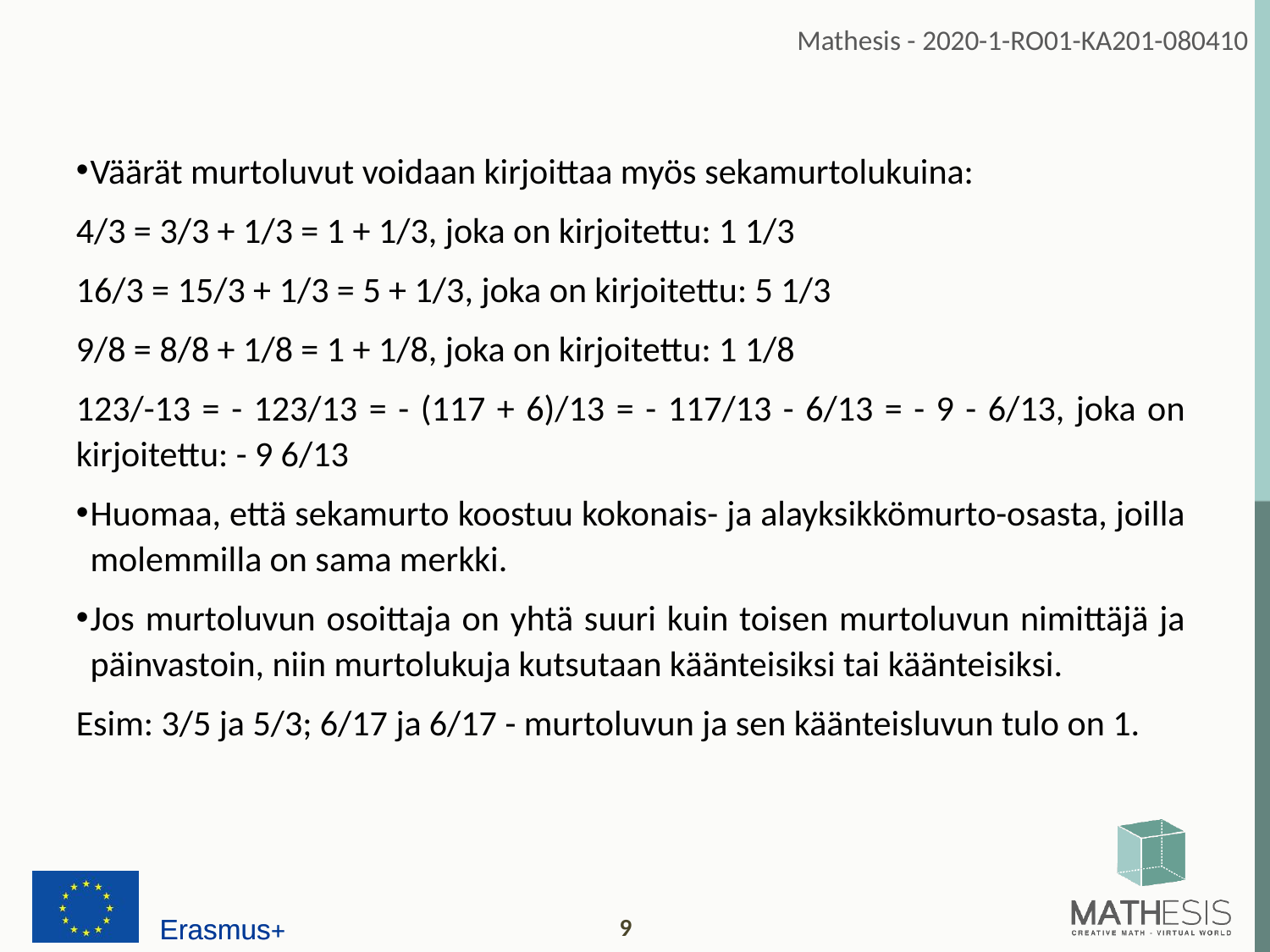

Väärät murtoluvut voidaan kirjoittaa myös sekamurtolukuina:
4/3 = 3/3 + 1/3 = 1 + 1/3, joka on kirjoitettu: 1 1/3
16/3 = 15/3 + 1/3 = 5 + 1/3, joka on kirjoitettu: 5 1/3
9/8 = 8/8 + 1/8 = 1 + 1/8, joka on kirjoitettu: 1 1/8
123/-13 = - 123/13 = - (117 + 6)/13 = - 117/13 - 6/13 = - 9 - 6/13, joka on kirjoitettu: - 9 6/13
Huomaa, että sekamurto koostuu kokonais- ja alayksikkömurto-osasta, joilla molemmilla on sama merkki.
Jos murtoluvun osoittaja on yhtä suuri kuin toisen murtoluvun nimittäjä ja päinvastoin, niin murtolukuja kutsutaan käänteisiksi tai käänteisiksi.
Esim: 3/5 ja 5/3; 6/17 ja 6/17 - murtoluvun ja sen käänteisluvun tulo on 1.